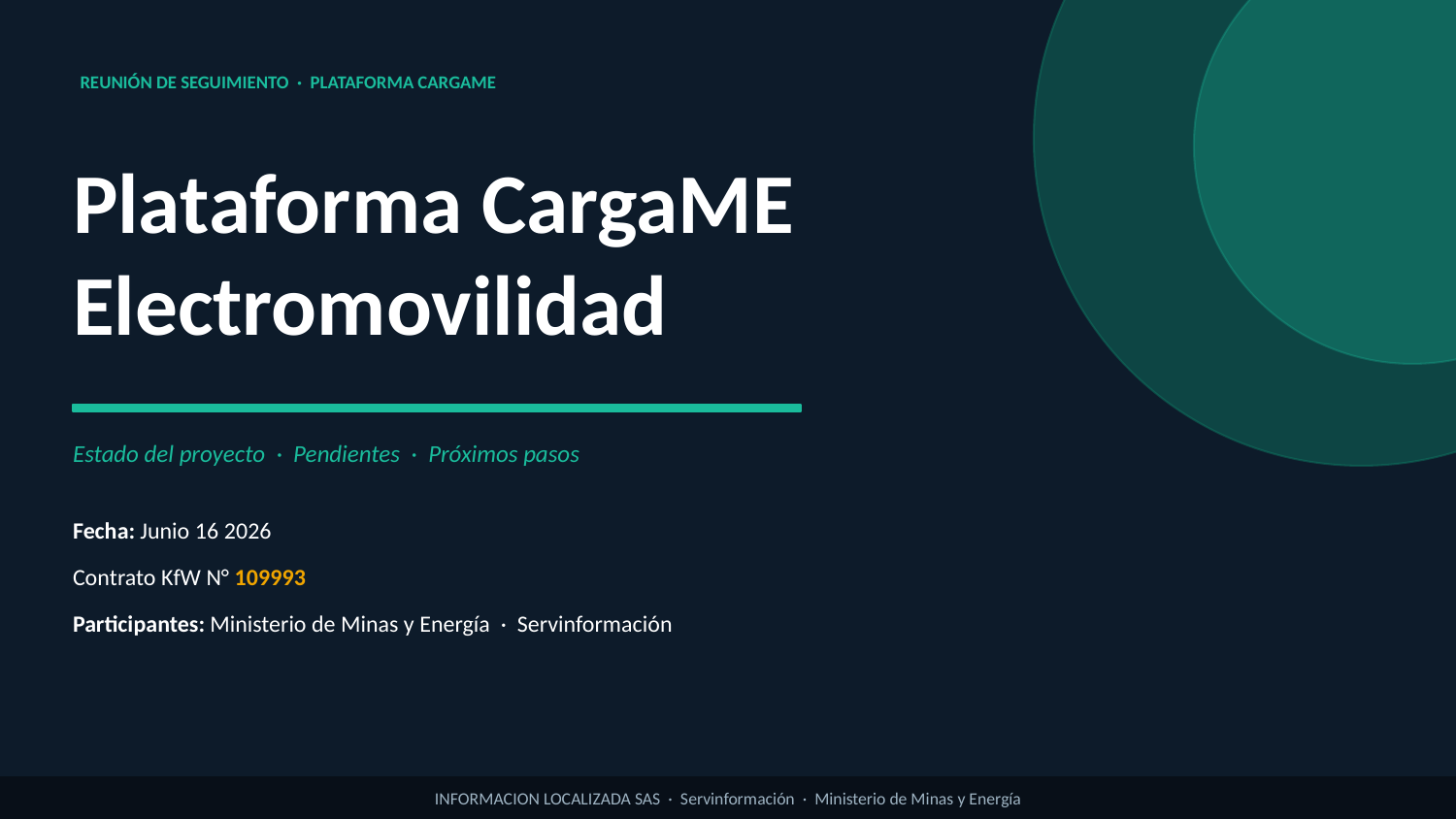

REUNIÓN DE SEGUIMIENTO  ·  PLATAFORMA CARGAME
Plataforma CargaME
Electromovilidad

Estado del proyecto  ·  Pendientes  ·  Próximos pasos
Fecha: Junio 16 2026
Contrato KfW N° 109993
Participantes: Ministerio de Minas y Energía  ·  Servinformación

INFORMACION LOCALIZADA SAS  ·  Servinformación  ·  Ministerio de Minas y Energía